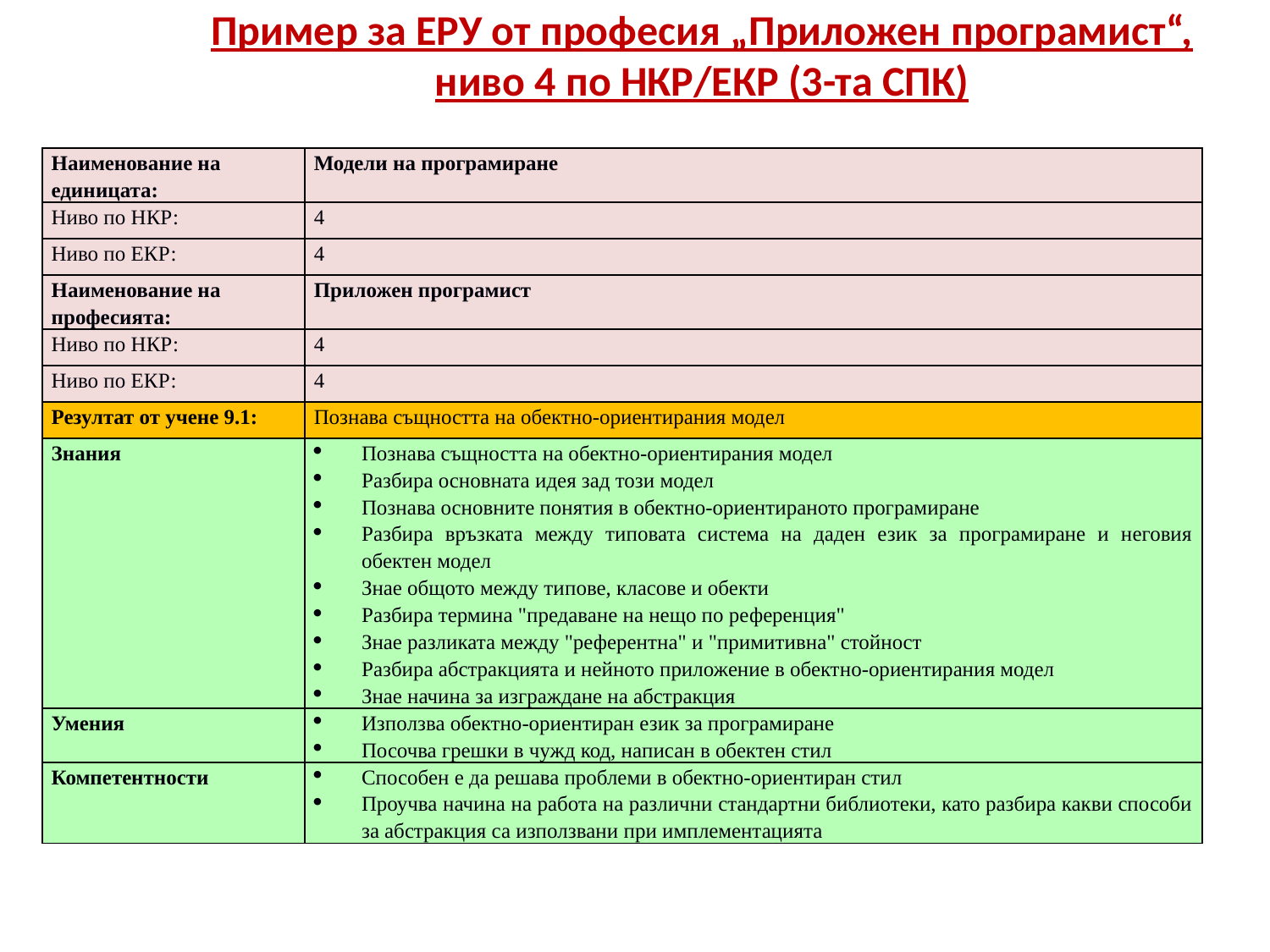

Пример за ЕРУ от професия „Приложен програмист“, ниво 4 по НКР/ЕКР (3-та СПК)
| Наименование на единицата: | Модели на програмиране |
| --- | --- |
| Ниво по НКР: | 4 |
| Ниво по ЕКР: | 4 |
| Наименование на професията: | Приложен програмист |
| Ниво по НКР: | 4 |
| Ниво по ЕКР: | 4 |
| Резултат от учене 9.1: | Познава същността на обектно-ориентирания модел |
| Знания | Познава същността на обектно-ориентирания модел Разбира основната идея зад този модел Познава основните понятия в обектно-ориентираното програмиране Разбира връзката между типовата система на даден език за програмиране и неговия обектен модел Знае общото между типове, класове и обекти Разбира термина "предаване на нещо по референция" Знае разликата между "референтна" и "примитивна" стойност Разбира абстракцията и нейното приложение в обектно-ориентирания модел Знае начина за изграждане на абстракция |
| Умения | Използва обектно-ориентиран език за програмиране Посочва грешки в чужд код, написан в обектен стил |
| Компетентности | Способен е да решава проблеми в обектно-ориентиран стил Проучва начина на работа на различни стандартни библиотеки, като разбира какви способи за абстракция са използвани при имплементацията |